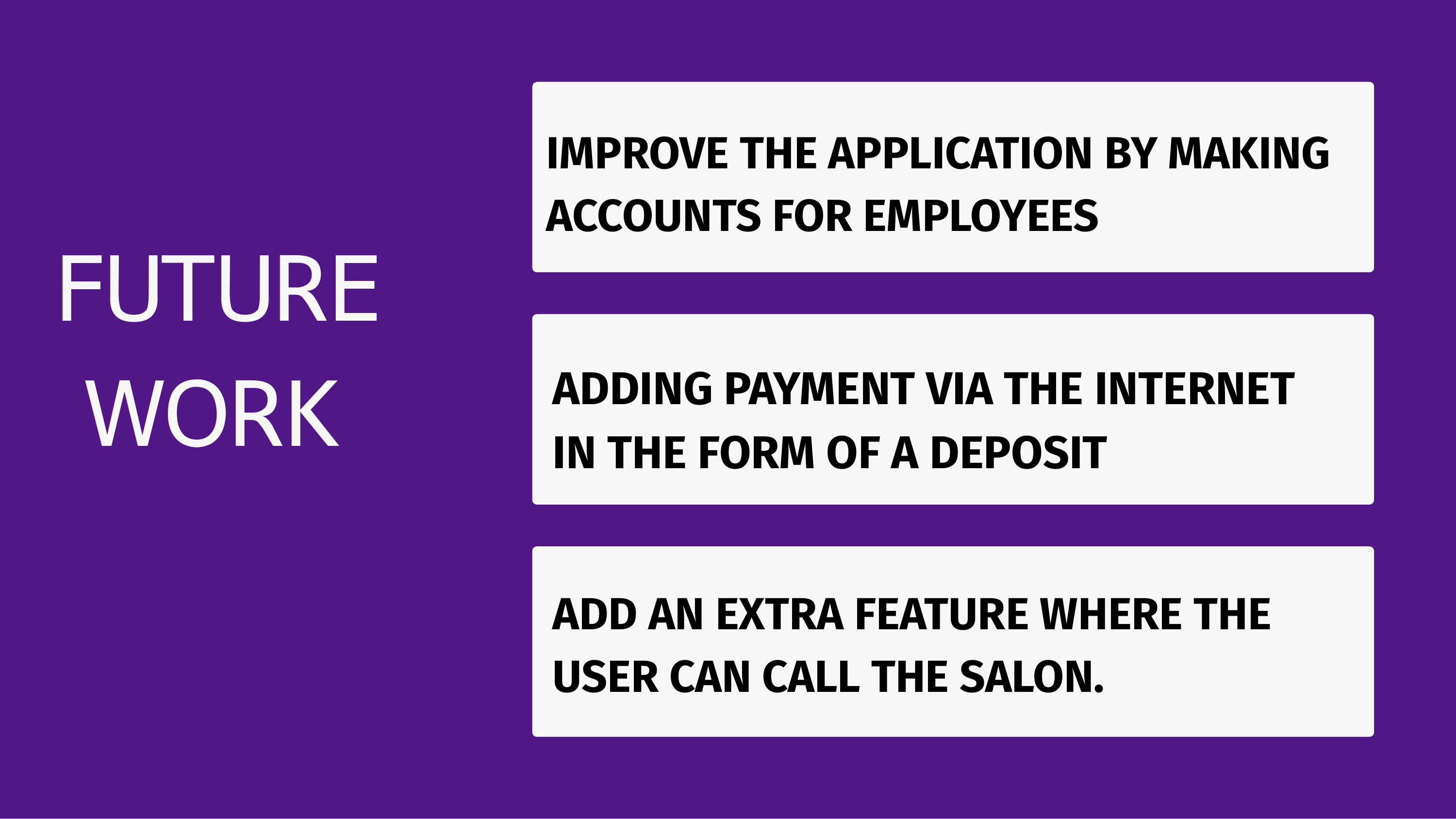

# IMPROVE THE APPLICATION BY MAKING  ACCOUNTS FOR EMPLOYEES

FUTURE  WORK

ADDING PAYMENT VIA THE INTERNET IN THE FORM OF A DEPOSIT

ADD AN EXTRA FEATURE WHERE THE USER CAN CALL THE SALON.